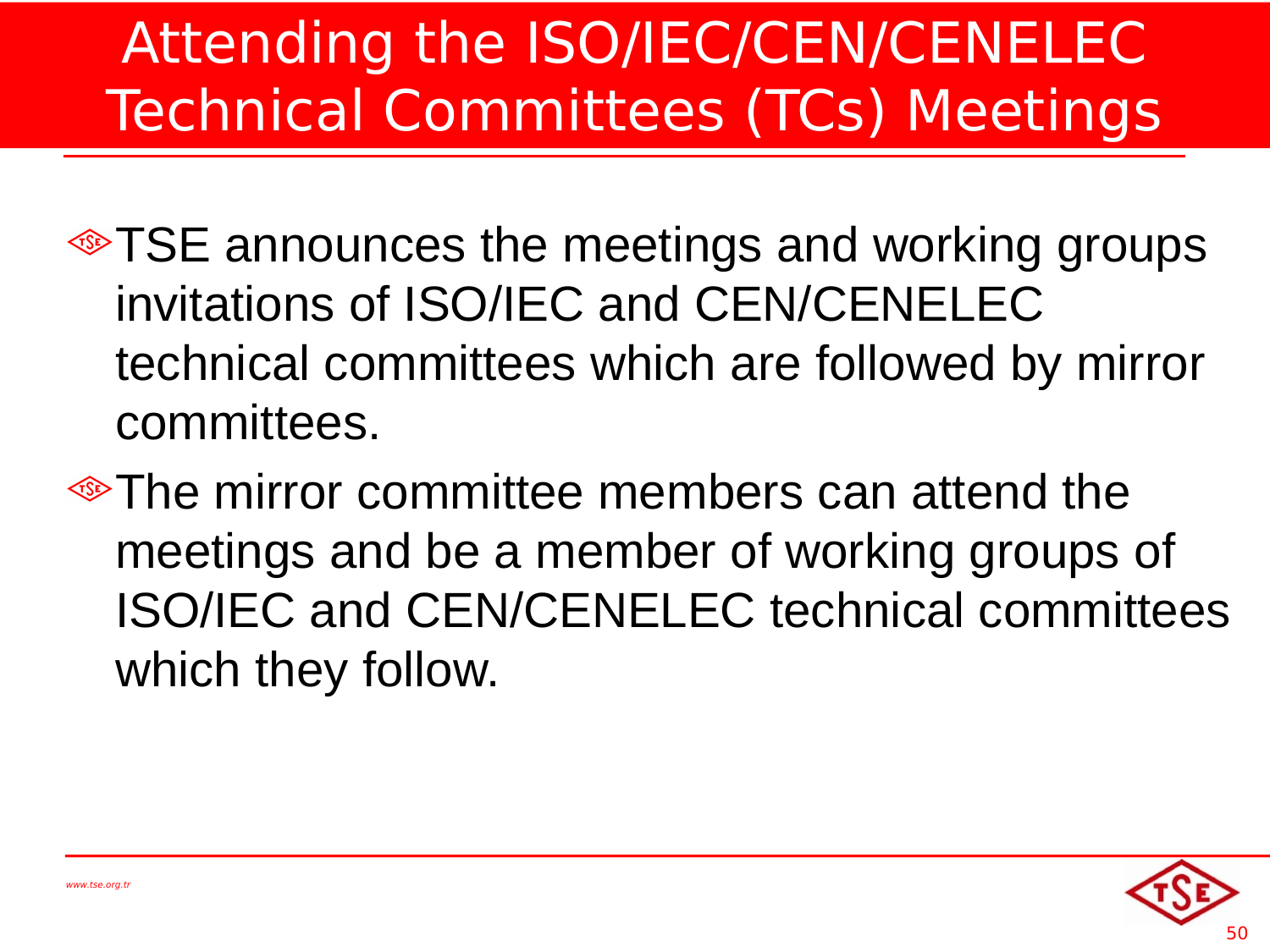

# Attending the ISO/IEC/CEN/CENELEC Technical Committees (TCs) Meetings
TSE announces the meetings and working groups invitations of ISO/IEC and CEN/CENELEC technical committees which are followed by mirror committees.
The mirror committee members can attend the meetings and be a member of working groups of ISO/IEC and CEN/CENELEC technical committees which they follow.

www.tse.org.tr
50